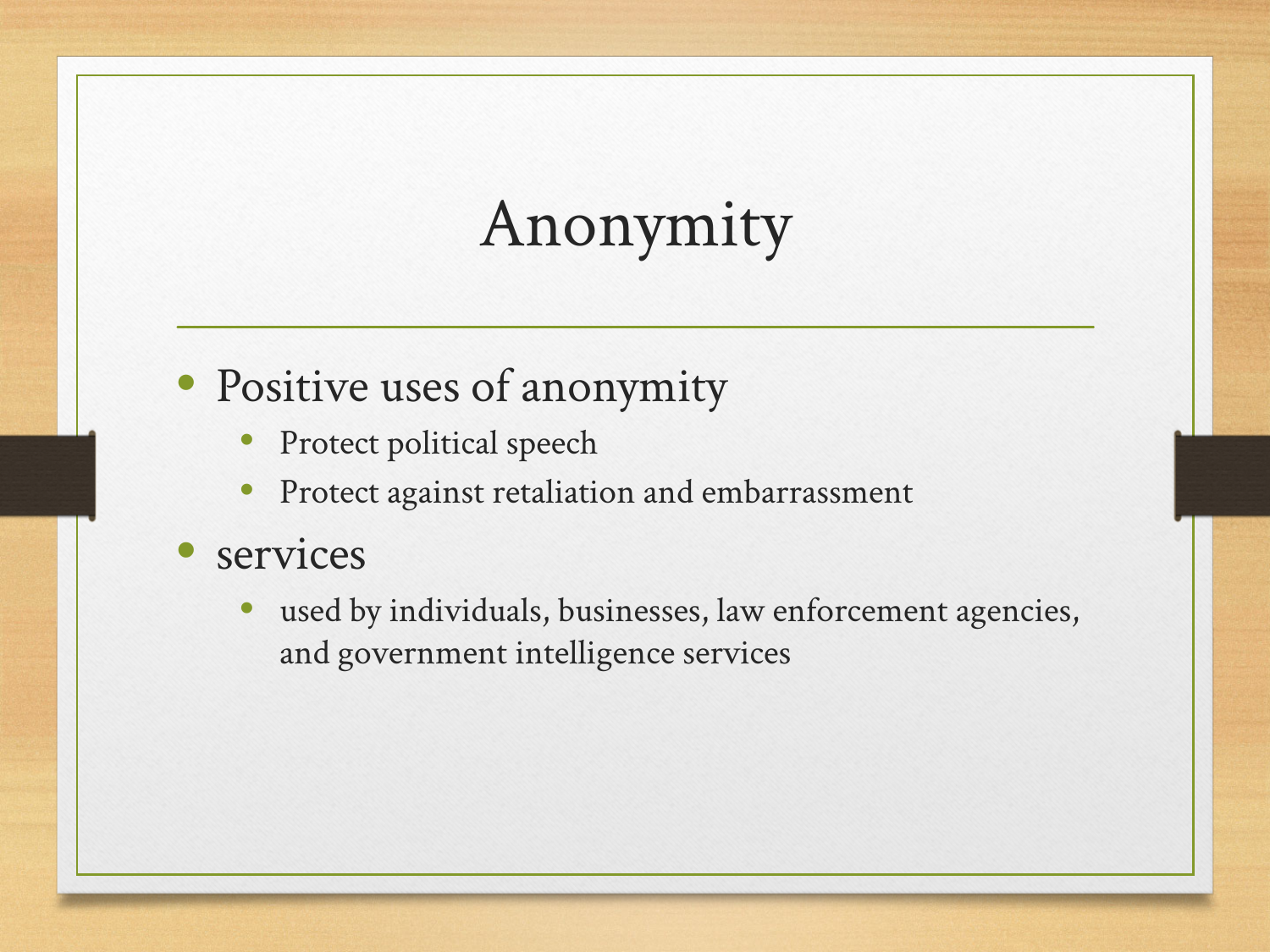

# Anonymity
Positive uses of anonymity
Protect political speech
Protect against retaliation and embarrassment
services
used by individuals, businesses, law enforcement agencies, and government intelligence services